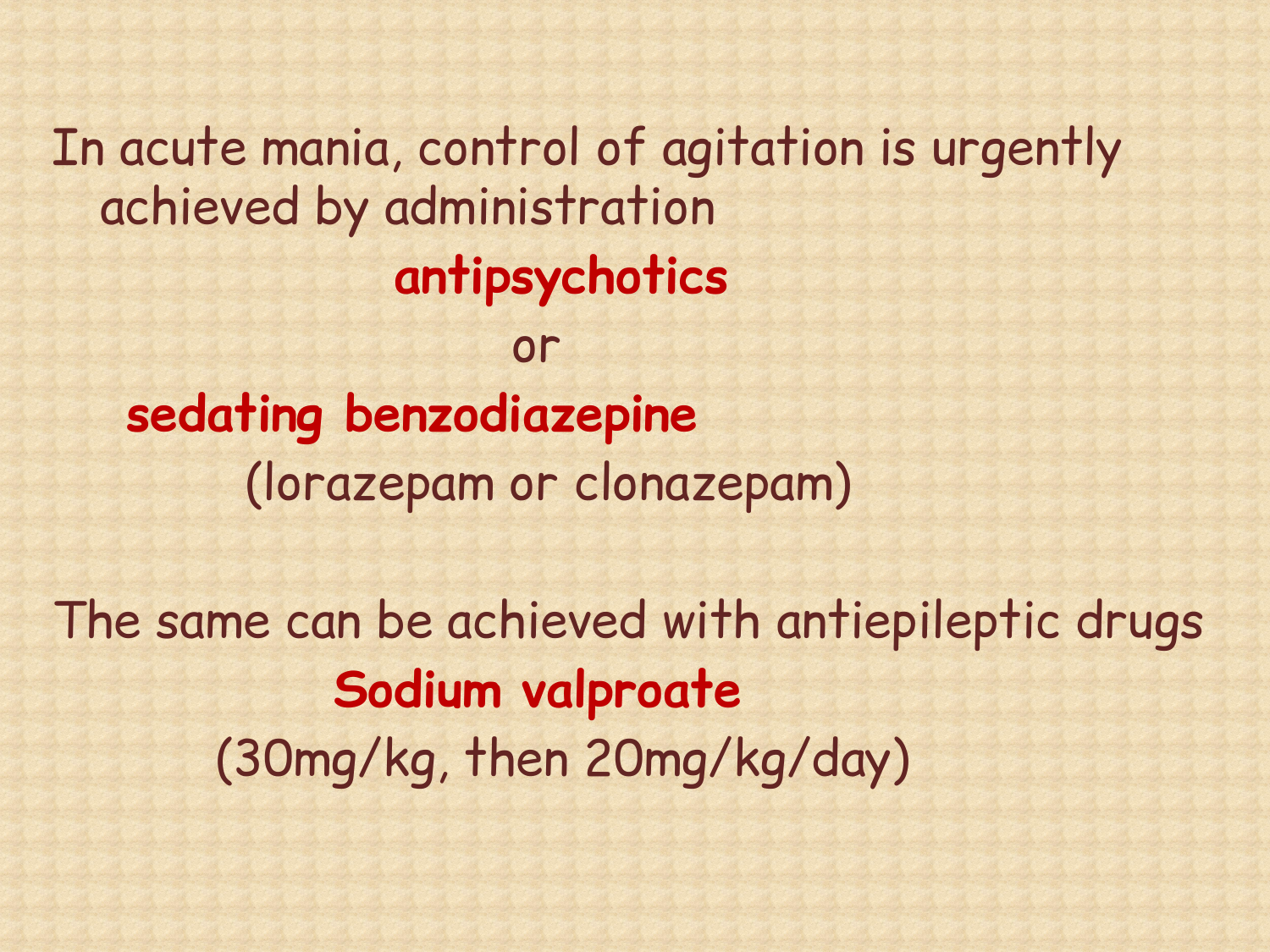

In acute mania, control of agitation is urgently achieved by administration
                antipsychotics
                               or
     sedating benzodiazepine
             (lorazepam or clonazepam)

The same can be achieved with antiepileptic drugs
                   Sodium valproate
           (30mg/kg, then 20mg/kg/day)